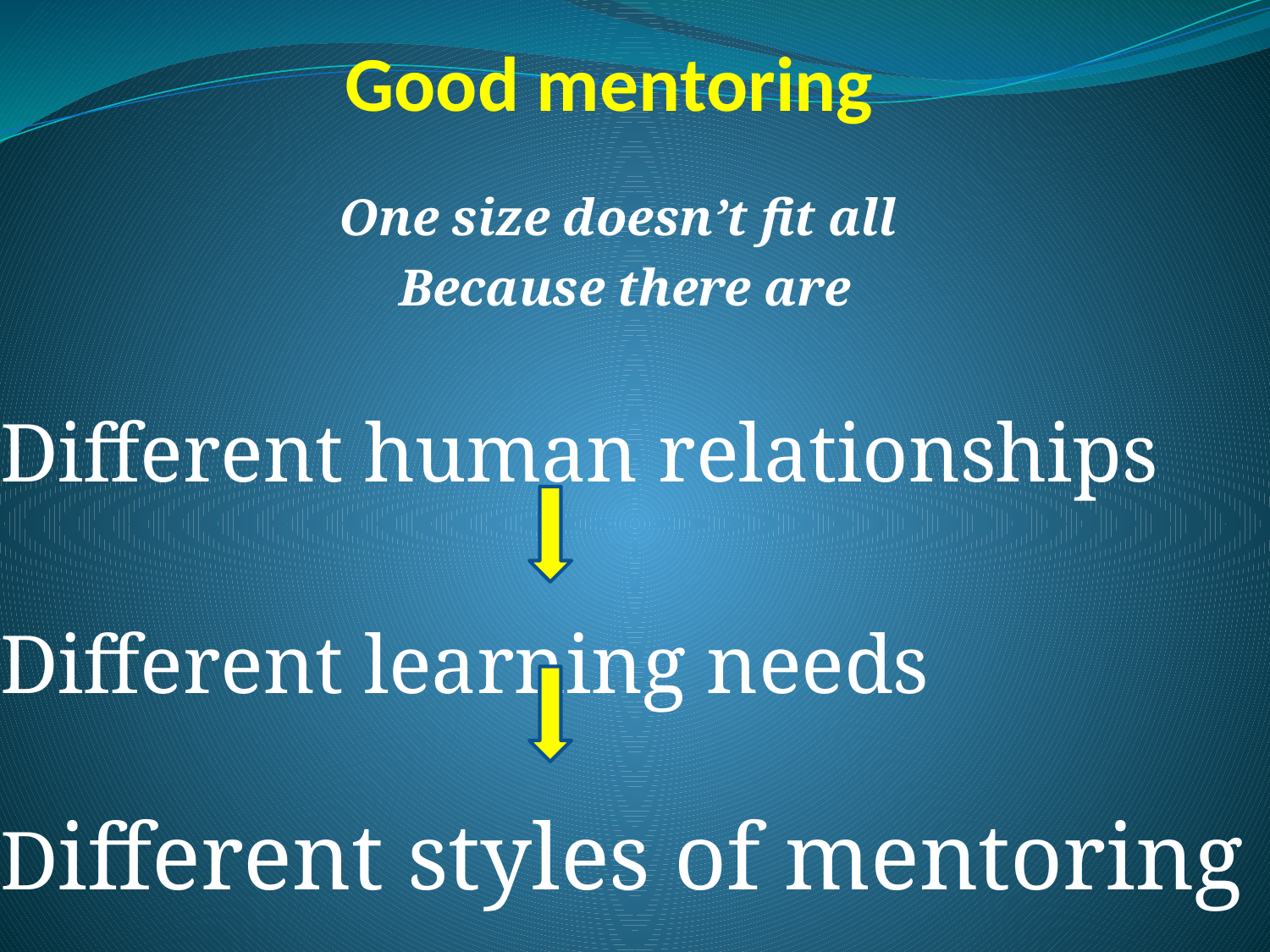

# Good mentoring
One size doesn’t fit all
Because there are

Different human relationships

Different learning needs

Different styles of mentoring